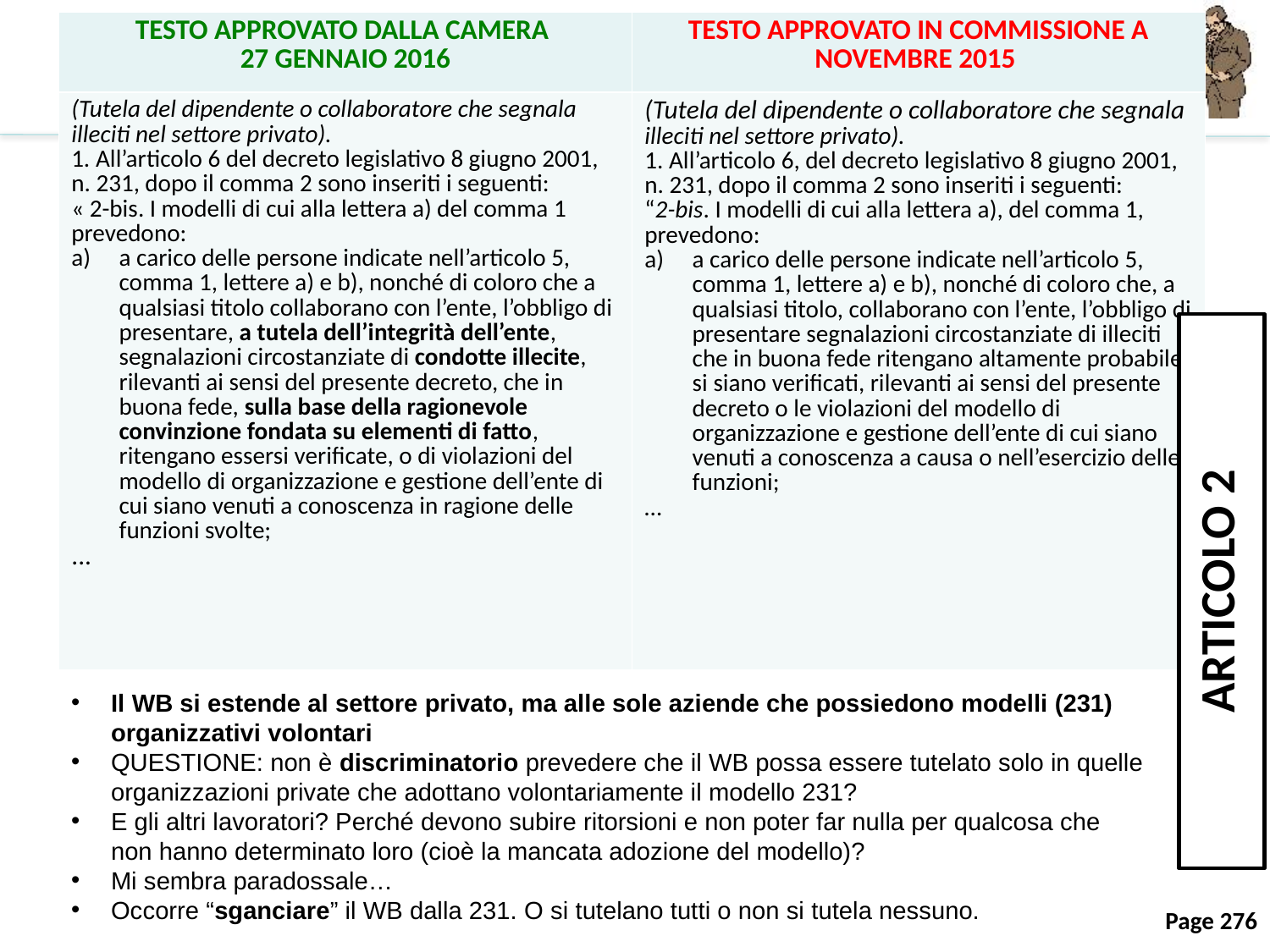

| TESTO APPROVATO DALLA CAMERA 27 GENNAIO 2016 | TESTO APPROVATO IN COMMISSIONE A NOVEMBRE 2015 |
| --- | --- |
| (Tutela del dipendente o collaboratore che segnala illeciti nel settore privato). 1. All’articolo 6 del decreto legislativo 8 giugno 2001, n. 231, dopo il comma 2 sono inseriti i seguenti: « 2-bis. I modelli di cui alla lettera a) del comma 1 prevedono: a carico delle persone indicate nell’articolo 5, comma 1, lettere a) e b), nonché di coloro che a qualsiasi titolo collaborano con l’ente, l’obbligo di presentare, a tutela dell’integrità dell’ente, segnalazioni circostanziate di condotte illecite, rilevanti ai sensi del presente decreto, che in buona fede, sulla base della ragionevole convinzione fondata su elementi di fatto, ritengano essersi verificate, o di violazioni del modello di organizzazione e gestione dell’ente di cui siano venuti a conoscenza in ragione delle funzioni svolte; ... | (Tutela del dipendente o collaboratore che segnala illeciti nel settore privato). 1. All’articolo 6, del decreto legislativo 8 giugno 2001, n. 231, dopo il comma 2 sono inseriti i seguenti: “2-bis. I modelli di cui alla lettera a), del comma 1, prevedono: a carico delle persone indicate nell’articolo 5, comma 1, lettere a) e b), nonché di coloro che, a qualsiasi titolo, collaborano con l’ente, l’obbligo di presentare segnalazioni circostanziate di illeciti che in buona fede ritengano altamente probabile si siano verificati, rilevanti ai sensi del presente decreto o le violazioni del modello di organizzazione e gestione dell’ente di cui siano venuti a conoscenza a causa o nell’esercizio delle funzioni; … |
ARTICOLO 2
Il WB si estende al settore privato, ma alle sole aziende che possiedono modelli (231) organizzativi volontari
QUESTIONE: non è discriminatorio prevedere che il WB possa essere tutelato solo in quelle organizzazioni private che adottano volontariamente il modello 231?
E gli altri lavoratori? Perché devono subire ritorsioni e non poter far nulla per qualcosa che non hanno determinato loro (cioè la mancata adozione del modello)?
Mi sembra paradossale…
Occorre “sganciare” il WB dalla 231. O si tutelano tutti o non si tutela nessuno.
276